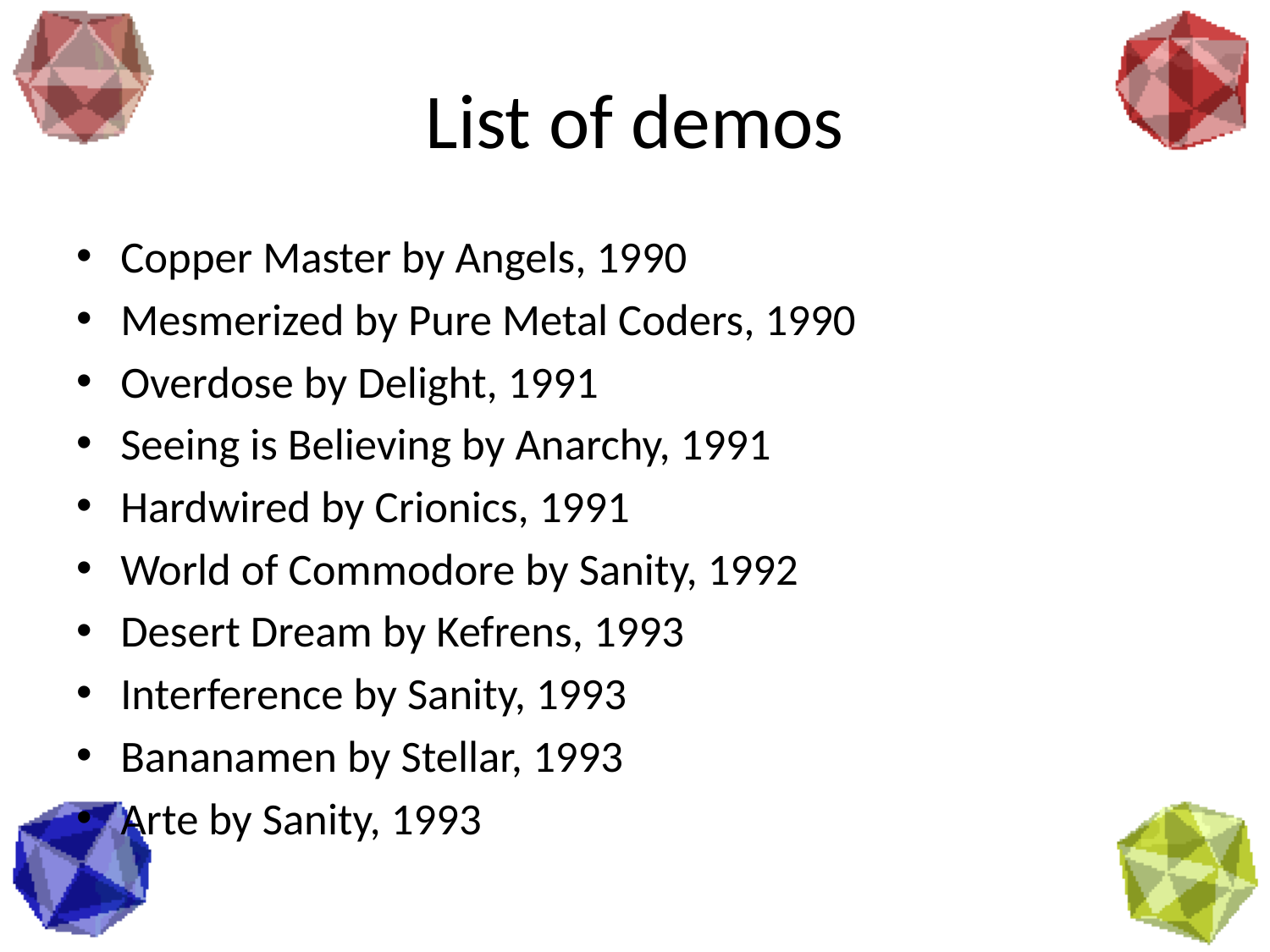

# List of demos
Copper Master by Angels, 1990
Mesmerized by Pure Metal Coders, 1990
Overdose by Delight, 1991
Seeing is Believing by Anarchy, 1991
Hardwired by Crionics, 1991
World of Commodore by Sanity, 1992
Desert Dream by Kefrens, 1993
Interference by Sanity, 1993
Bananamen by Stellar, 1993
Arte by Sanity, 1993